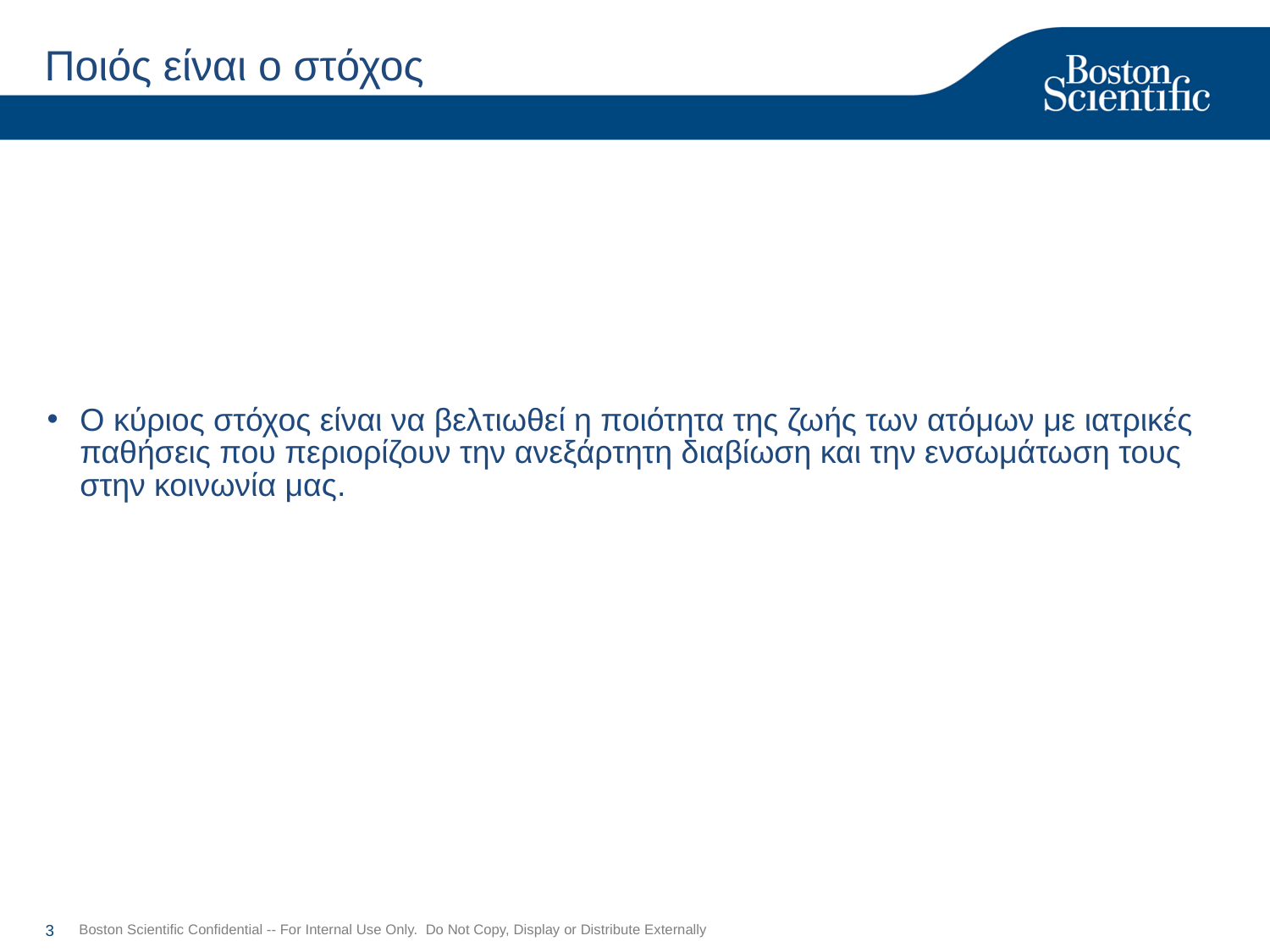

# Ποιός είναι ο στόχος

O κύριος στόχος είναι να βελτιωθεί η ποιότητα της ζωής των ατόμων με ιατρικές παθήσεις που περιορίζουν την ανεξάρτητη διαβίωση και την ενσωμάτωση τους στην κοινωνία μας.